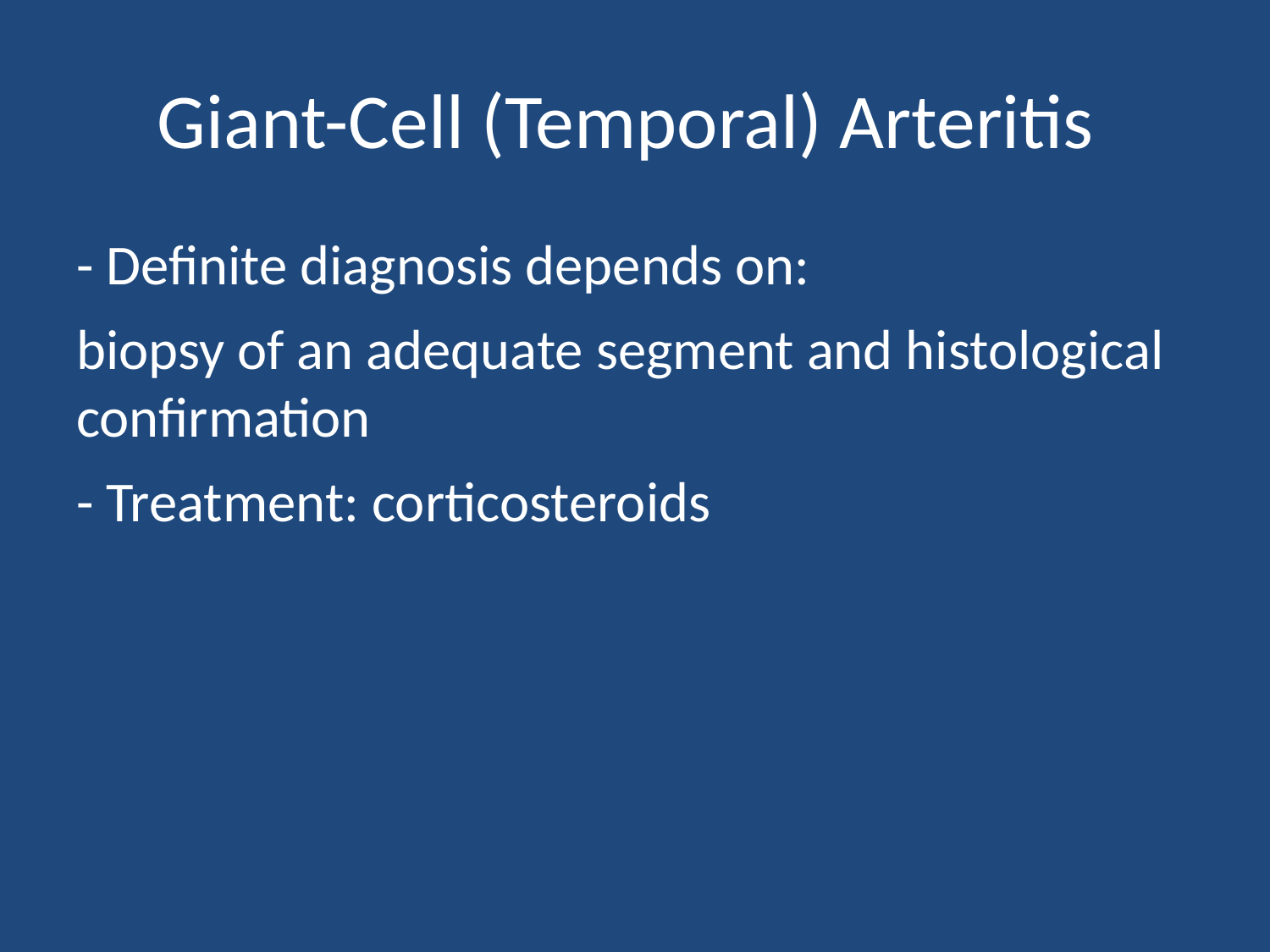

# Giant-Cell (Temporal) Arteritis
- Definite diagnosis depends on:
biopsy of an adequate segment and histological confirmation
- Treatment: corticosteroids